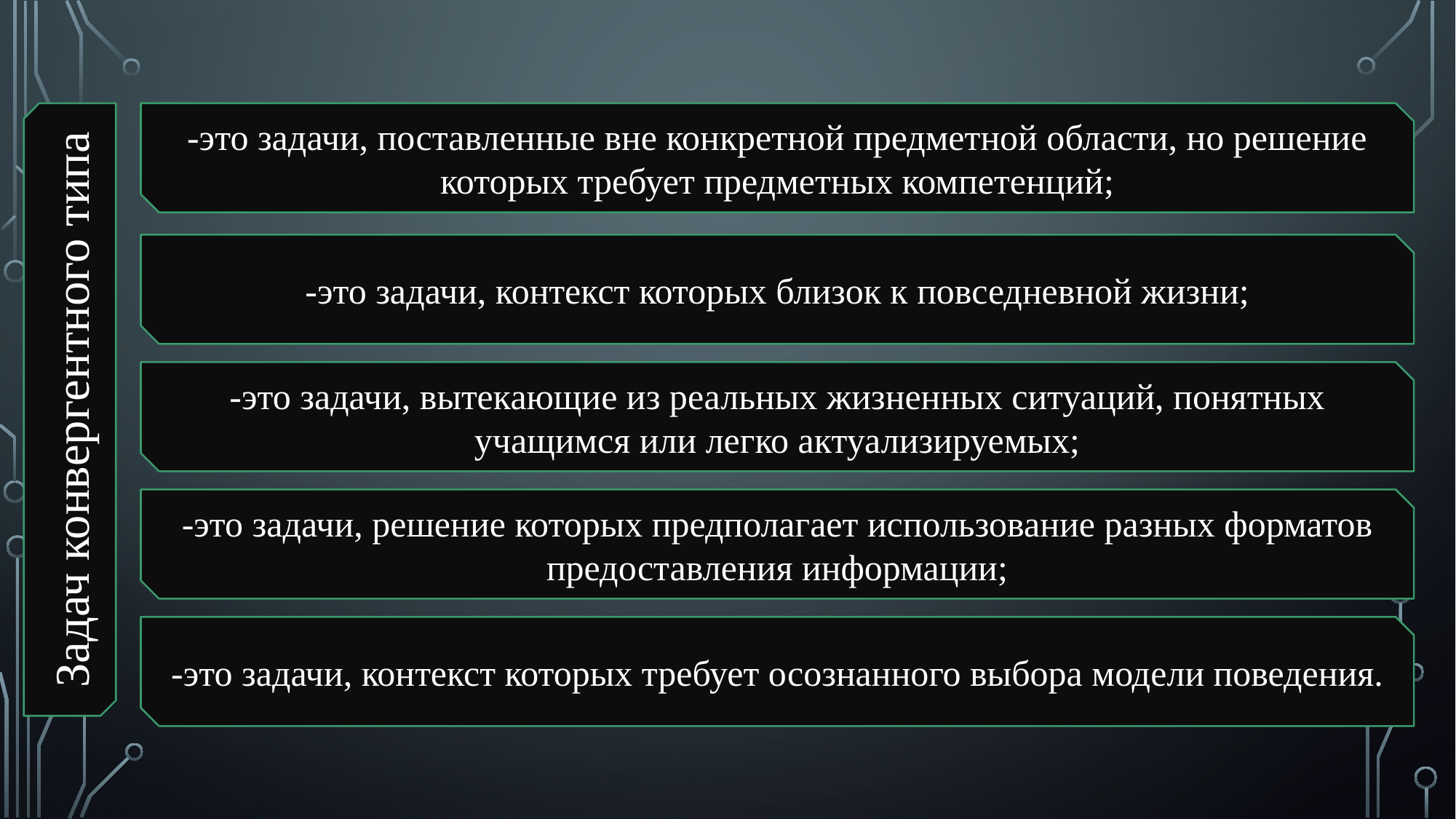

-это задачи, поставленные вне конкретной предметной области, но решение которых требует предметных компетенций;
-это задачи, контекст которых близок к повседневной жизни;
-это задачи, вытекающие из реальных жизненных ситуаций, понятных учащимся или легко актуализируемых;
Задач конвергентного типа
-это задачи, решение которых предполагает использование разных форматов предоставления информации;
-это задачи, контекст которых требует осознанного выбора модели поведения.